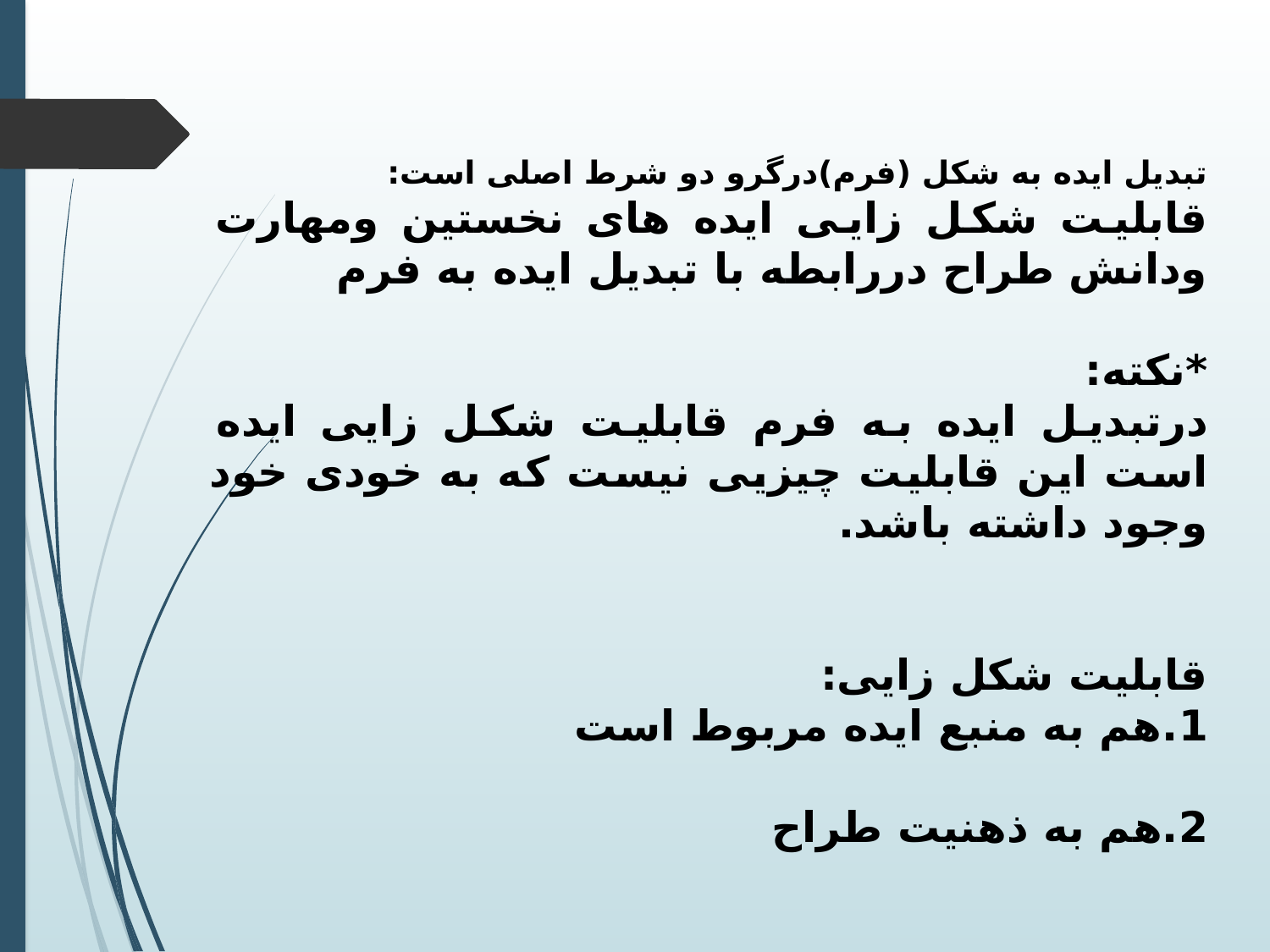

تبدیل ایده به شکل (فرم)درگرو دو شرط اصلی است:
قابلیت شکل زایی ایده های نخستین ومهارت ودانش طراح دررابطه با تبدیل ایده به فرم

*نکته:
درتبدیل ایده به فرم قابلیت شکل زایی ایده است این قابلیت چیزیی نیست که به خودی خود وجود داشته باشد.

قابلیت شکل زایی:
1.هم به منبع ایده مربوط است

2.هم به ذهنیت طراح